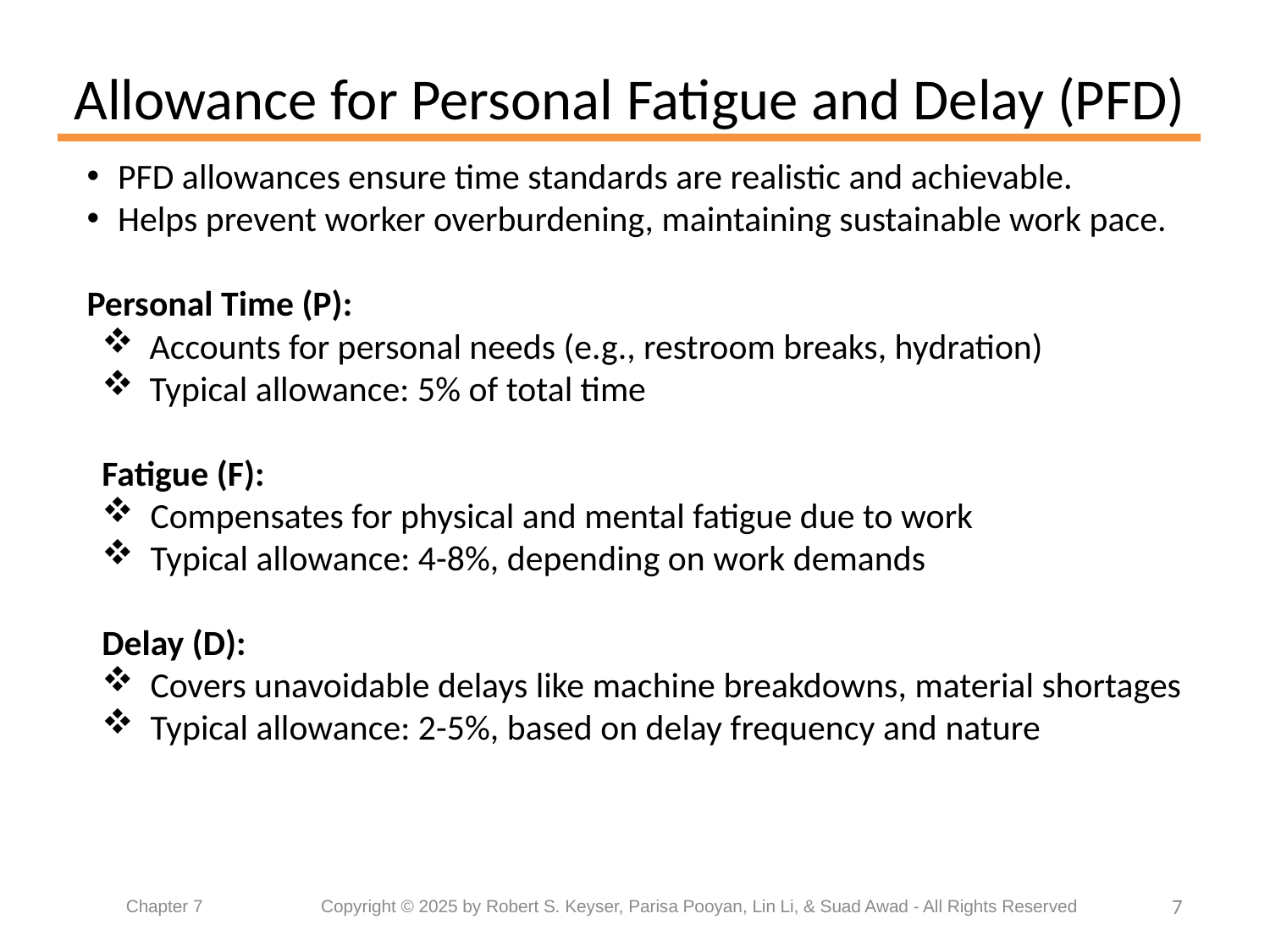

# Allowance for Personal Fatigue and Delay (PFD)

PFD allowances ensure time standards are realistic and achievable.
Helps prevent worker overburdening, maintaining sustainable work pace.

Personal Time (P):
Accounts for personal needs (e.g., restroom breaks, hydration)
Typical allowance: 5% of total time

Fatigue (F):
Compensates for physical and mental fatigue due to work
Typical allowance: 4-8%, depending on work demands

Delay (D):
Covers unavoidable delays like machine breakdowns, material shortages
Typical allowance: 2-5%, based on delay frequency and nature
7
Chapter 7	              Copyright © 2025 by Robert S. Keyser, Parisa Pooyan, Lin Li, & Suad Awad - All Rights Reserved